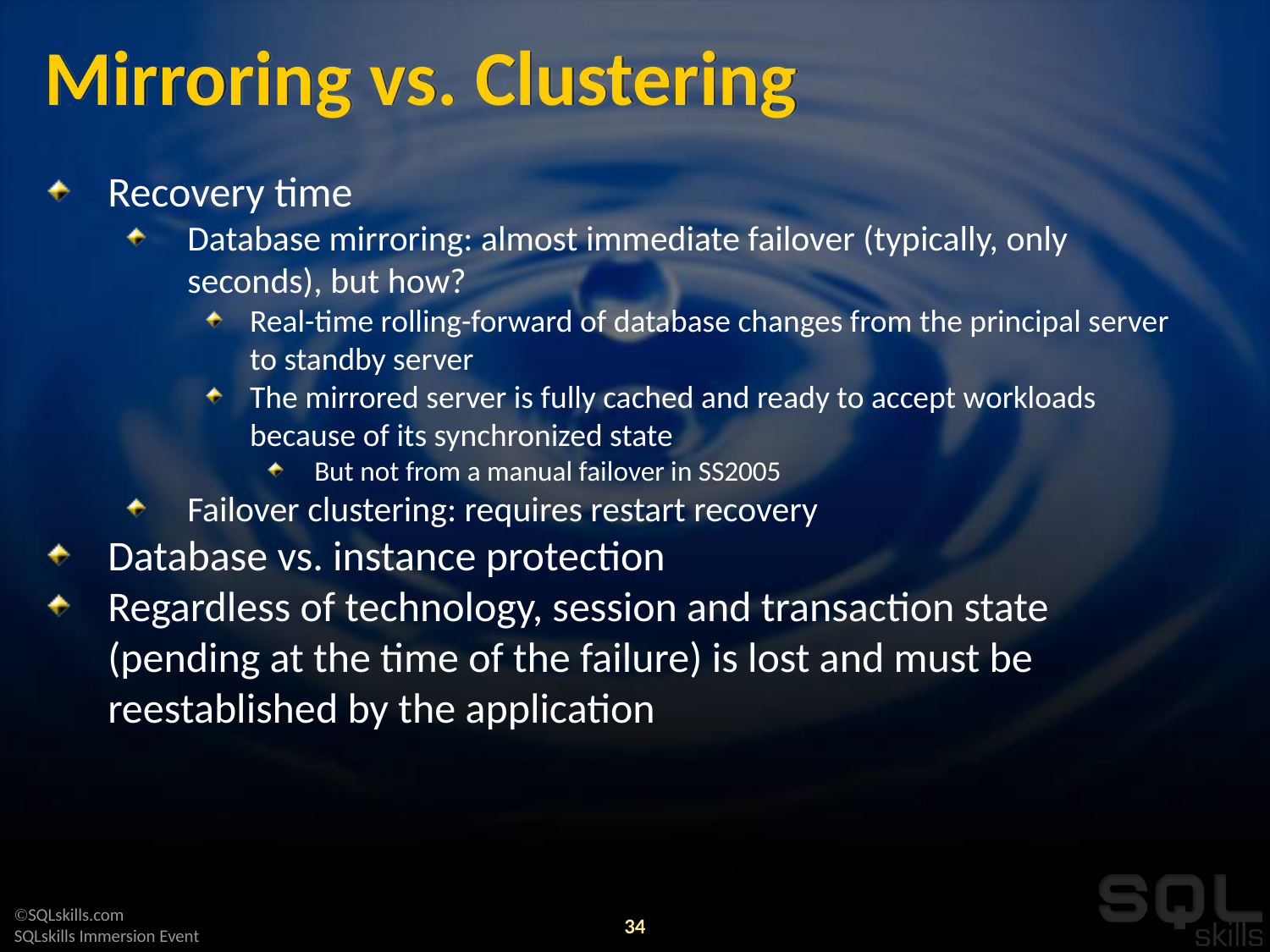

# Mirroring vs. Clustering
Recovery time
Database mirroring: almost immediate failover (typically, only seconds), but how?
Real-time rolling-forward of database changes from the principal server to standby server
The mirrored server is fully cached and ready to accept workloads because of its synchronized state
But not from a manual failover in SS2005
Failover clustering: requires restart recovery
Database vs. instance protection
Regardless of technology, session and transaction state (pending at the time of the failure) is lost and must be reestablished by the application
34